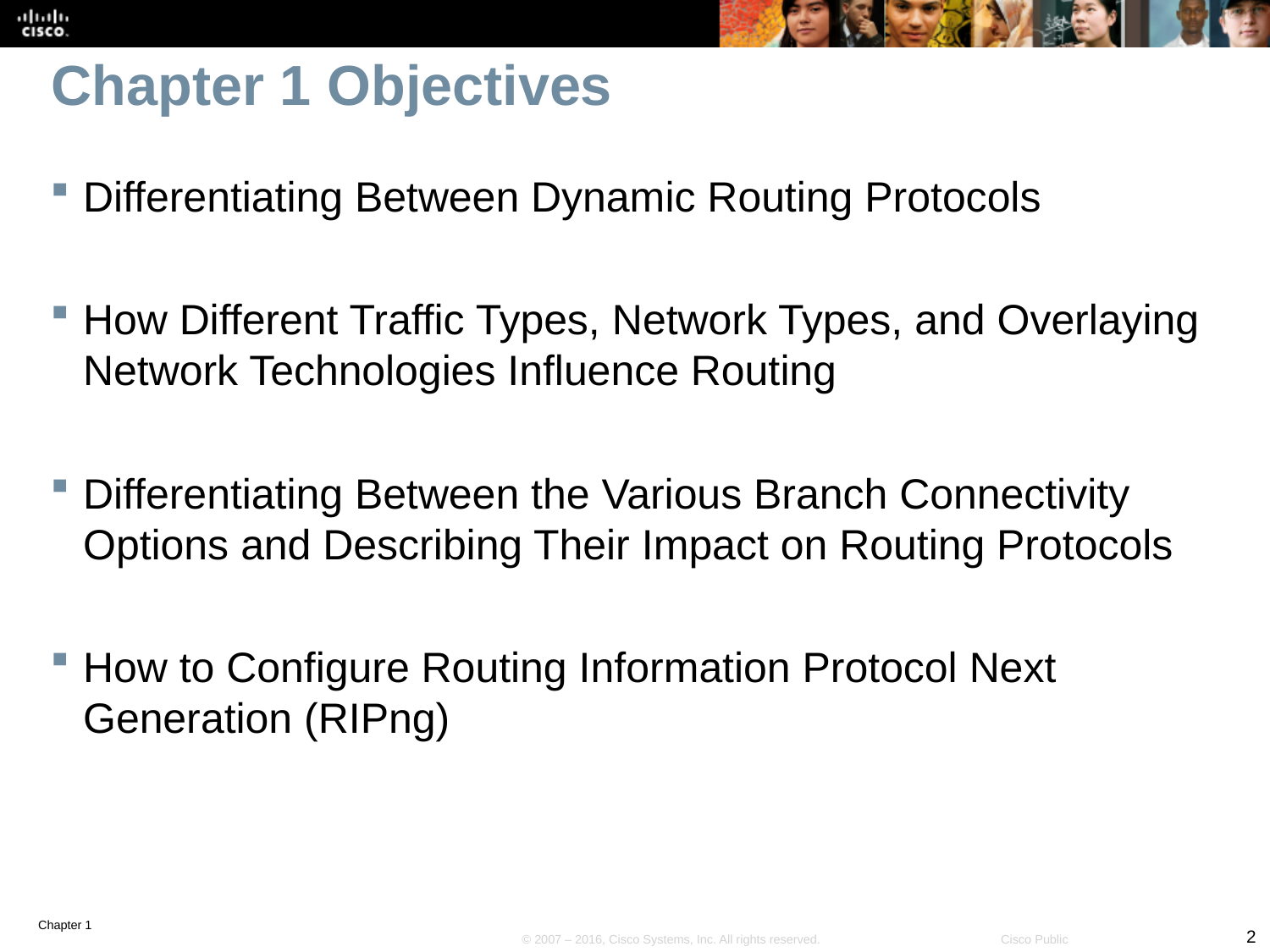

# Chapter 1 Objectives
Differentiating Between Dynamic Routing Protocols

How Different Traffic Types, Network Types, and Overlaying Network Technologies Influence Routing

Differentiating Between the Various Branch Connectivity Options and Describing Their Impact on Routing Protocols

How to Configure Routing Information Protocol Next Generation (RIPng)